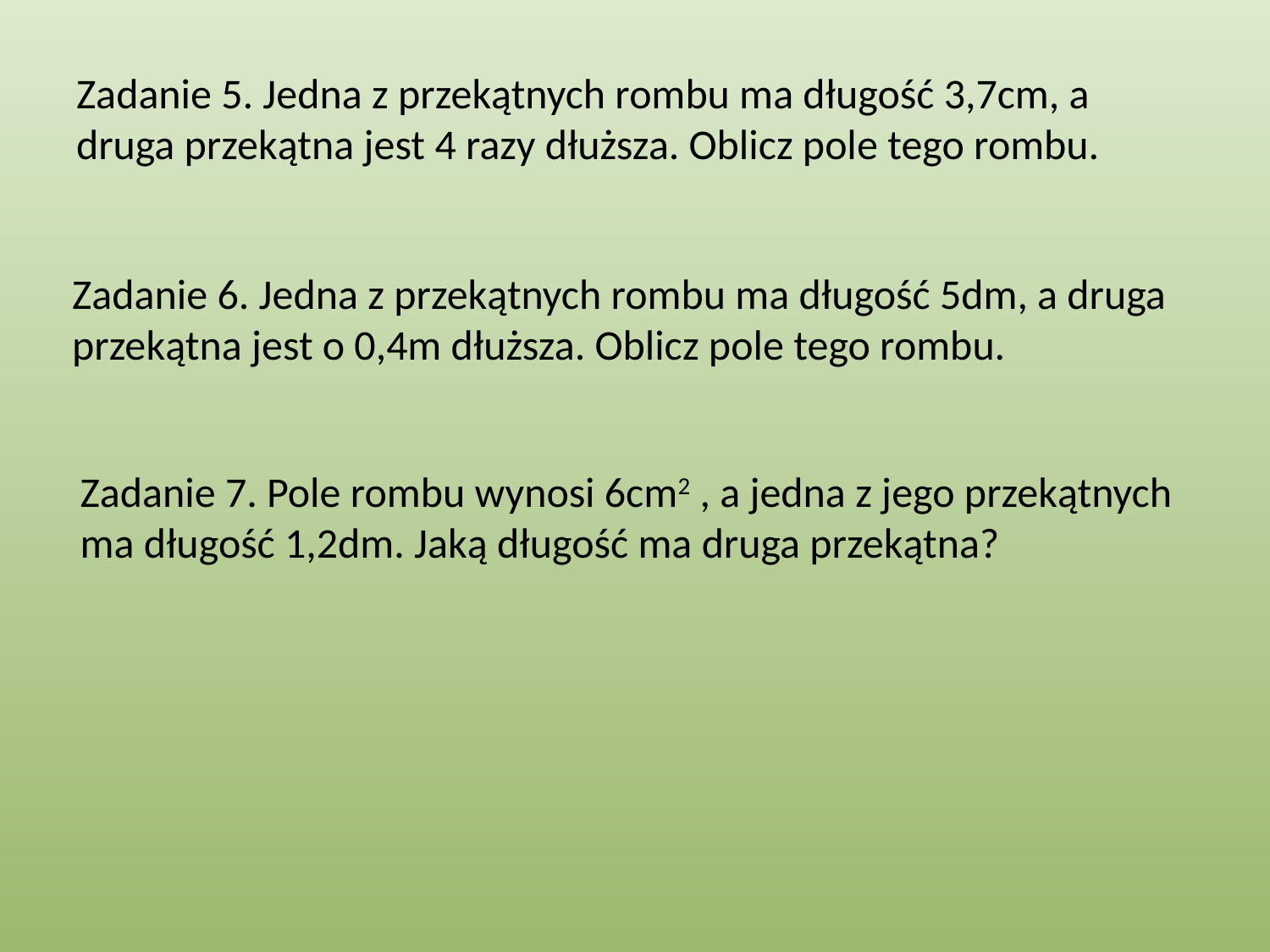

# Zadanie 5. Jedna z przekątnych rombu ma długość 3,7cm, a druga przekątna jest 4 razy dłuższa. Oblicz pole tego rombu.
Zadanie 6. Jedna z przekątnych rombu ma długość 5dm, a druga przekątna jest o 0,4m dłuższa. Oblicz pole tego rombu.
Zadanie 7. Pole rombu wynosi 6cm2 , a jedna z jego przekątnych ma długość 1,2dm. Jaką długość ma druga przekątna?